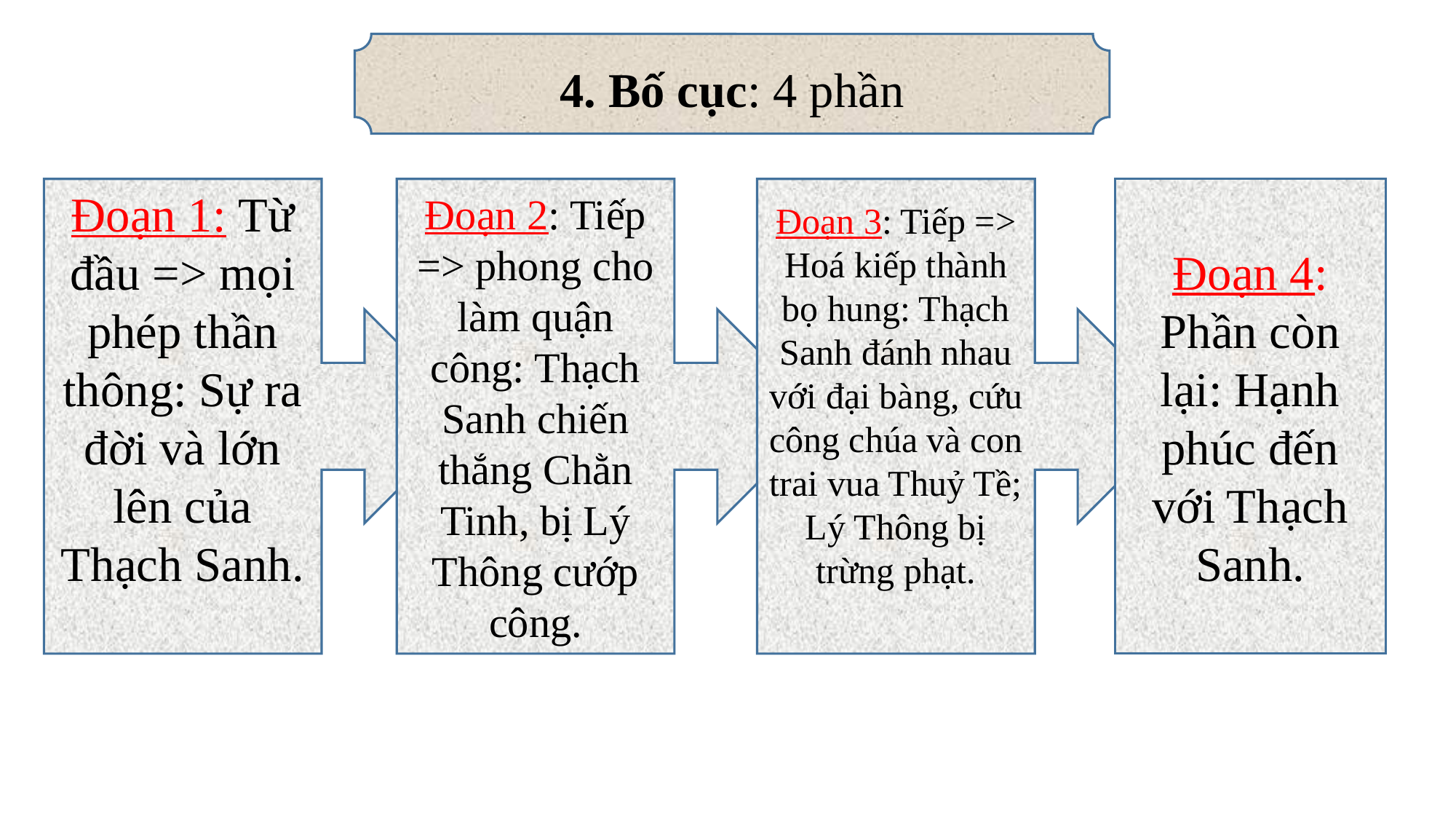

4. Bố cục: 4 phần
Đoạn 1: Từ đầu => mọi phép thần thông: Sự ra đời và lớn lên của Thạch Sanh.

Đoạn 2: Tiếp => phong cho làm quận công: Thạch Sanh chiến thắng Chằn Tinh, bị Lý Thông cướp công.
Đoạn 3: Tiếp => Hoá kiếp thành bọ hung: Thạch Sanh đánh nhau với đại bàng, cứu công chúa và con trai vua Thuỷ Tề; Lý Thông bị trừng phạt.
Đoạn 4: Phần còn lại: Hạnh phúc đến với Thạch Sanh.